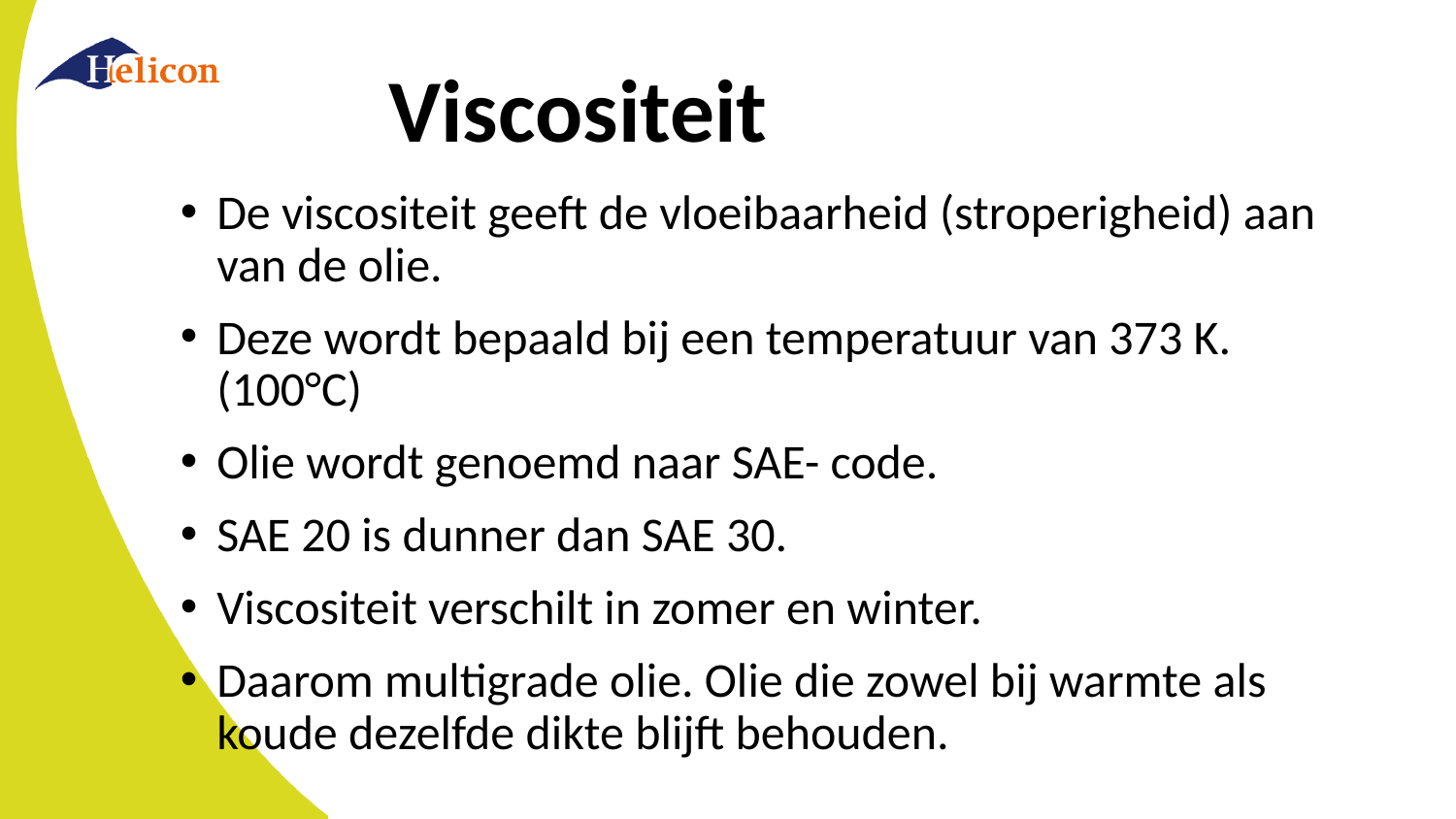

Viscositeit
De viscositeit geeft de vloeibaarheid (stroperigheid) aan van de olie.
Deze wordt bepaald bij een temperatuur van 373 K. (100°C)
Olie wordt genoemd naar SAE- code.
SAE 20 is dunner dan SAE 30.
Viscositeit verschilt in zomer en winter.
Daarom multigrade olie. Olie die zowel bij warmte als koude dezelfde dikte blijft behouden.